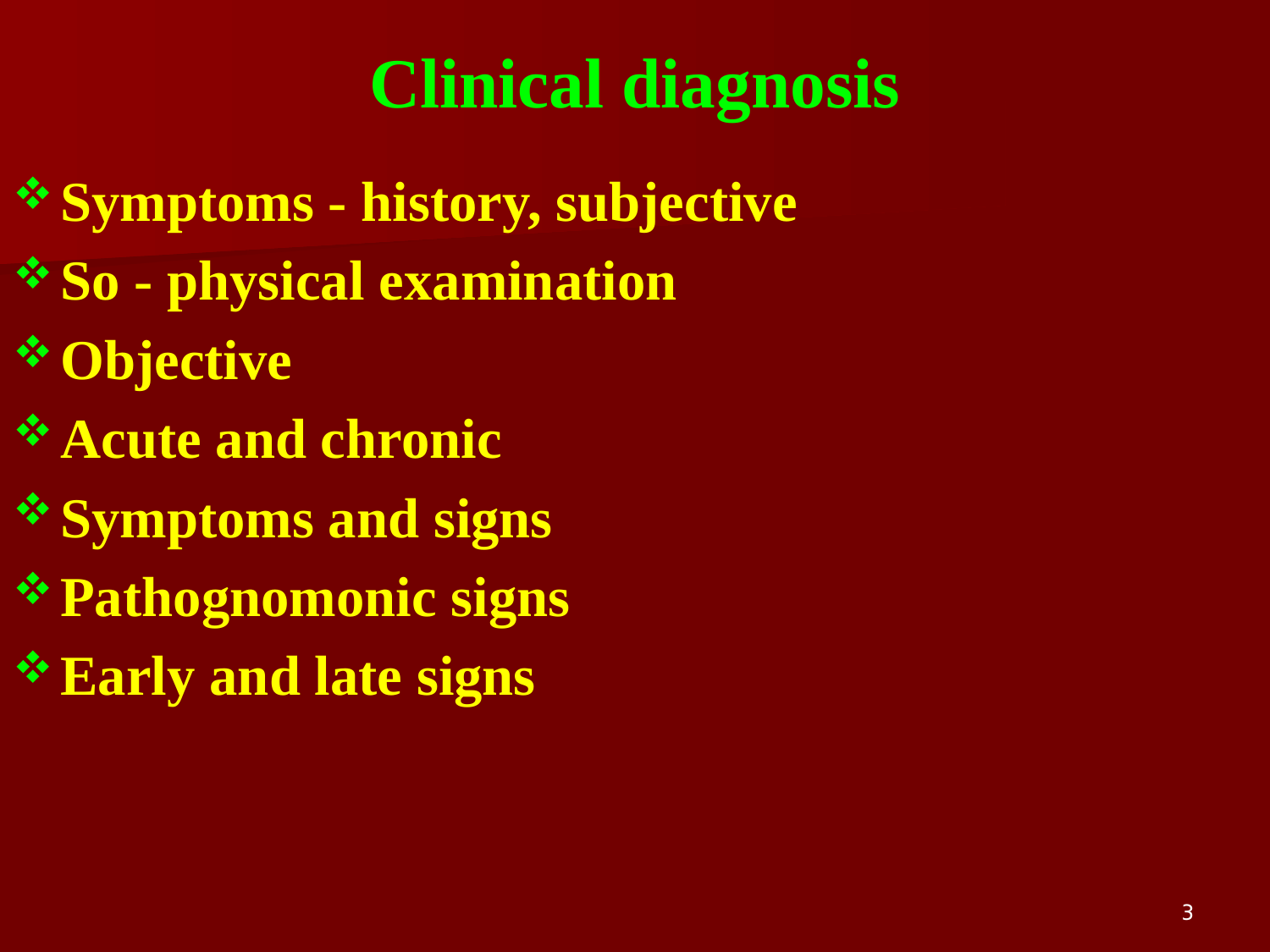

# Clinical diagnosis
Symptoms - history, subjective
So - physical examination
Objective
Acute and chronic
Symptoms and signs
Pathognomonic signs
Early and late signs
3